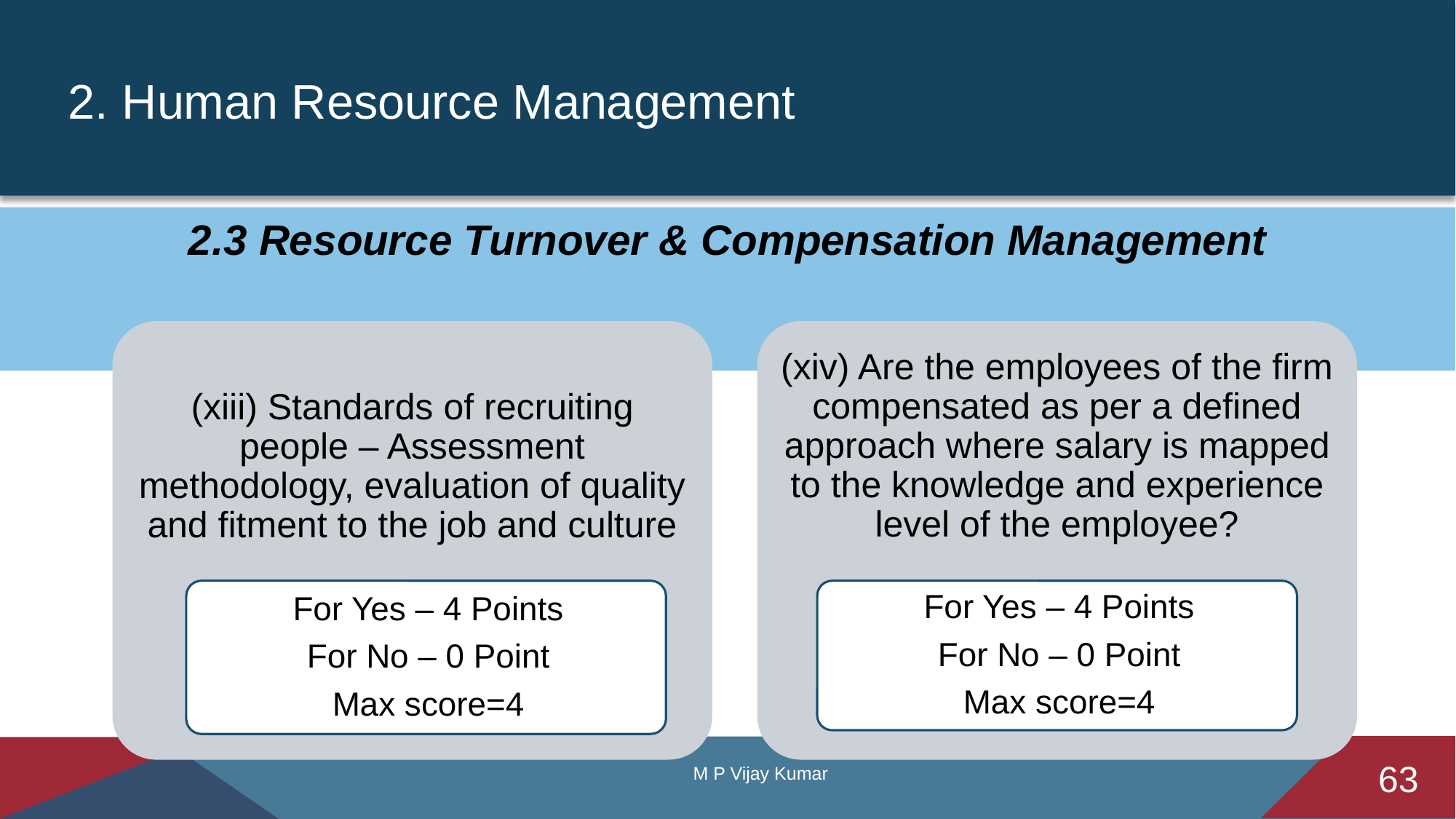

2. Human Resource Management
2.3 Resource Turnover & Compensation Management

(xiii) Standards of recruiting people – Assessment methodology, evaluation of quality and fitment to the job and culture
For Yes – 4 Points
For No – 0 Point
Max score=4

(xiv) Are the employees of the firm compensated as per a defined approach where salary is mapped to the knowledge and experience level of the employee?
For Yes – 4 Points
For No – 0 Point
Max score=4